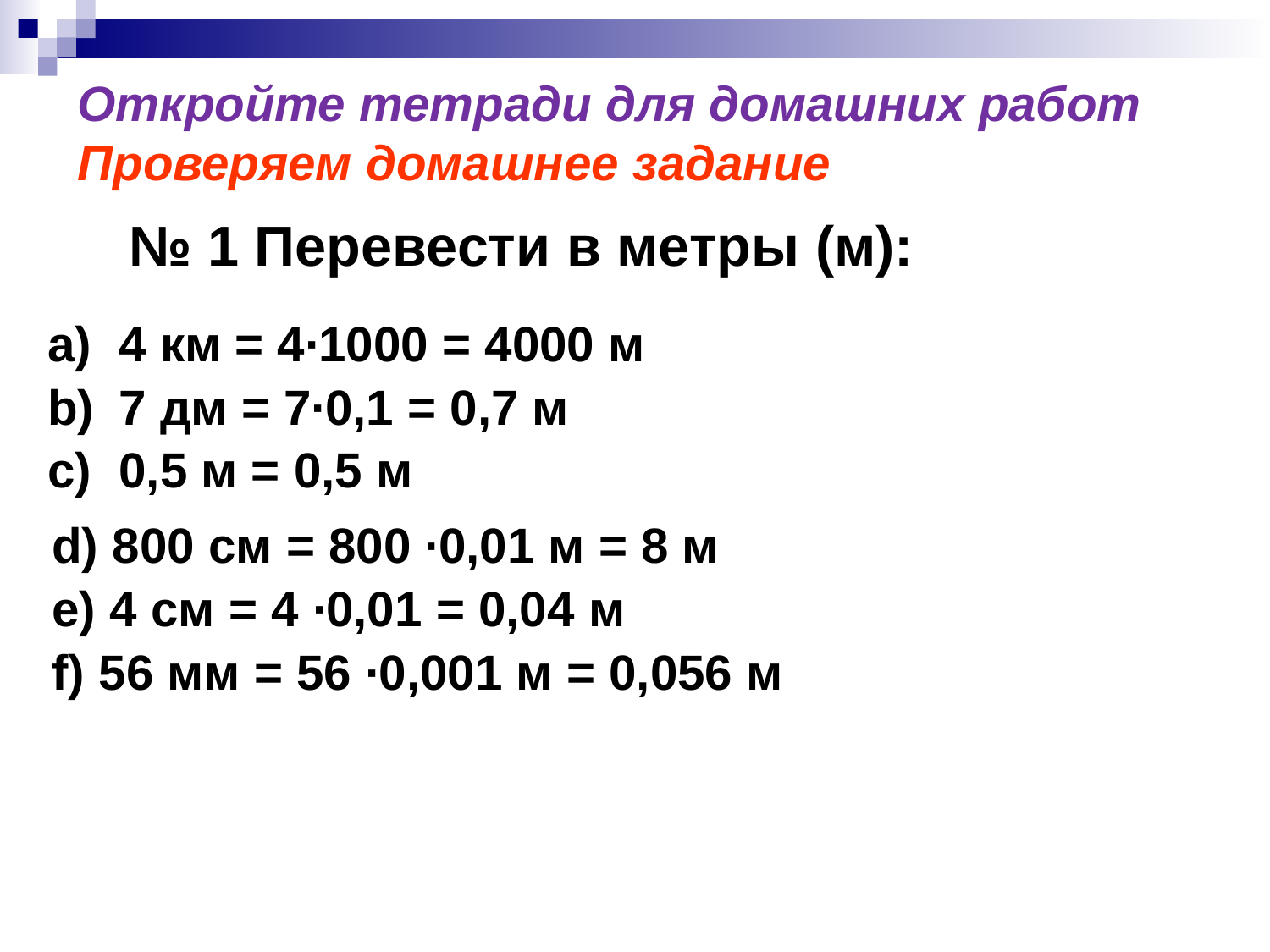

# Откройте тетради для домашних работ Проверяем домашнее задание
№ 1 Перевести в метры (м):
4 км = 4∙1000 = 4000 м
7 дм = 7∙0,1 = 0,7 м
0,5 м = 0,5 м
d) 800 см = 800 ∙0,01 м = 8 м
e) 4 см = 4 ∙0,01 = 0,04 м
f) 56 мм = 56 ∙0,001 м = 0,056 м